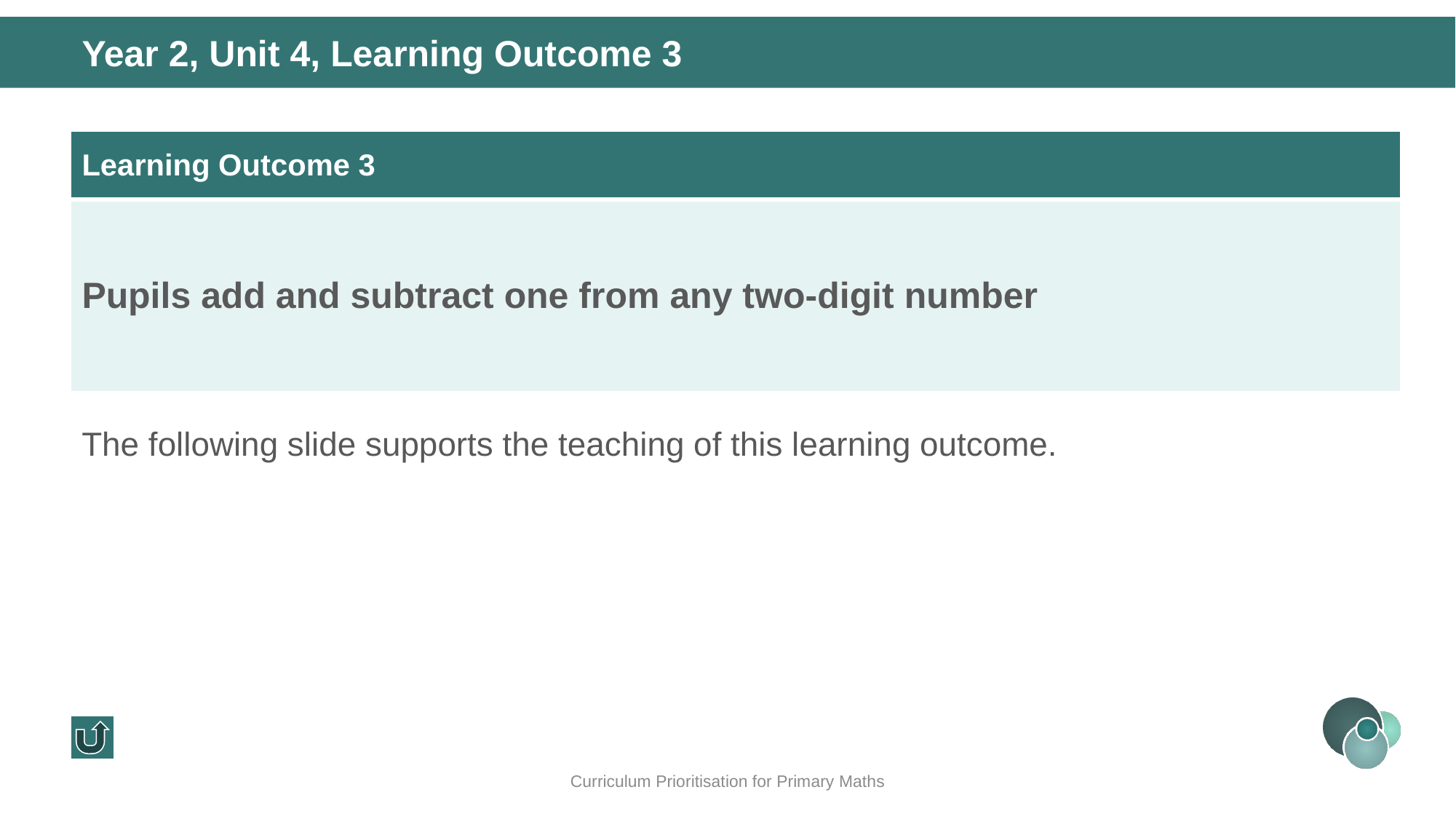

Year 2, Unit 4, Learning Outcome 3
| Learning Outcome 3 |
| --- |
| Pupils add and subtract one from any two-digit number |
The following slide supports the teaching of this learning outcome.

Curriculum Prioritisation for Primary Maths